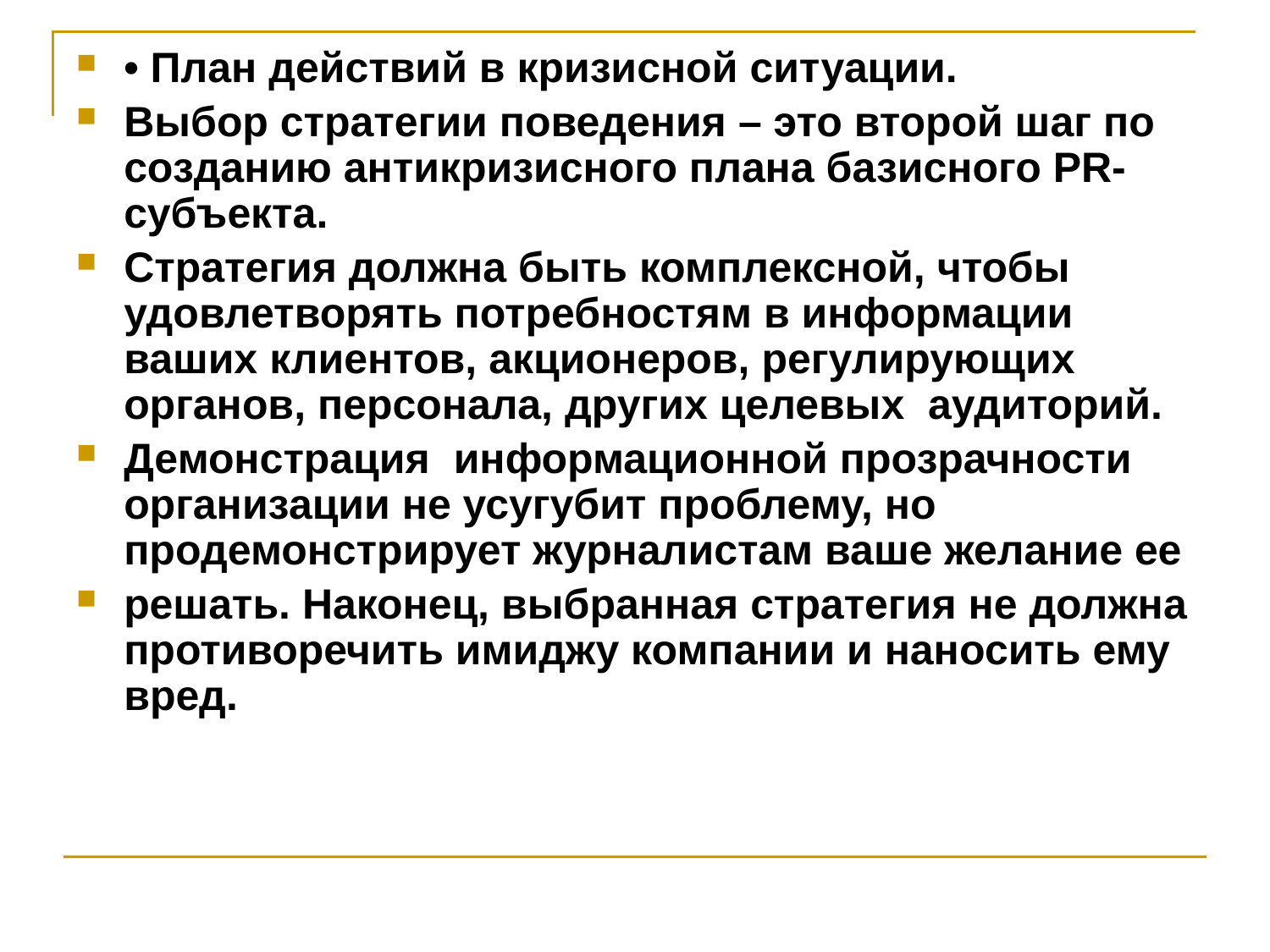

• План действий в кризисной ситуации.
Выбор стратегии поведения – это второй шаг по созданию антикризисного плана базисного PR-субъекта.
Стратегия должна быть комплексной, чтобы удовлетворять потребностям в информации ваших клиентов, акционеров, регулирующих органов, персонала, других целевых  аудиторий.
Демонстрация  информационной прозрачности организации не усугубит проблему, но продемонстрирует журналистам ваше желание ее
решать. Наконец, выбранная стратегия не должна противоречить имиджу компании и наносить ему вред.